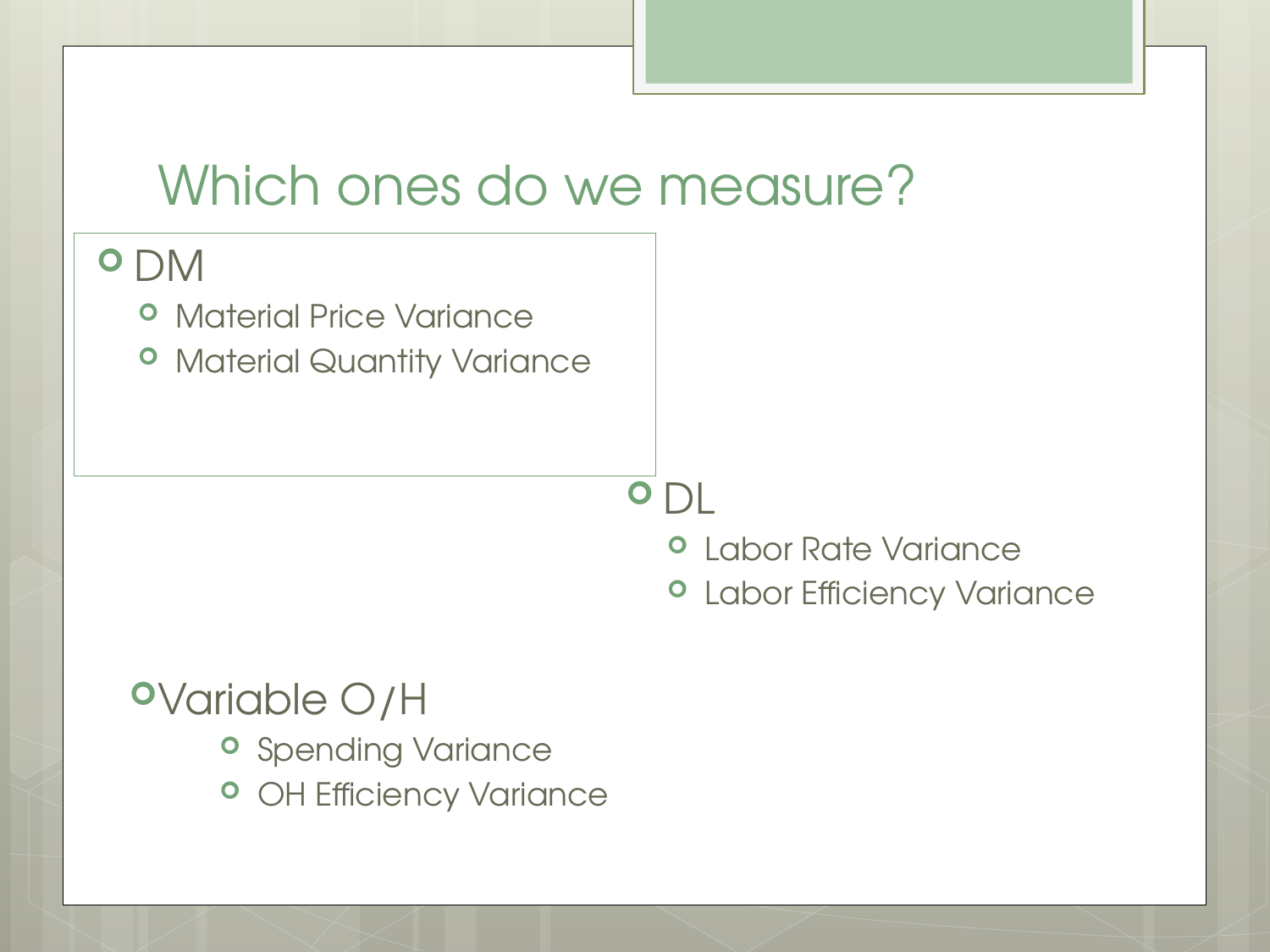

# Which ones do we measure?
DM
Material Price Variance
Material Quantity Variance

DL
Labor Rate Variance
Labor Efficiency Variance

Variable O/H
Spending Variance
OH Efficiency Variance